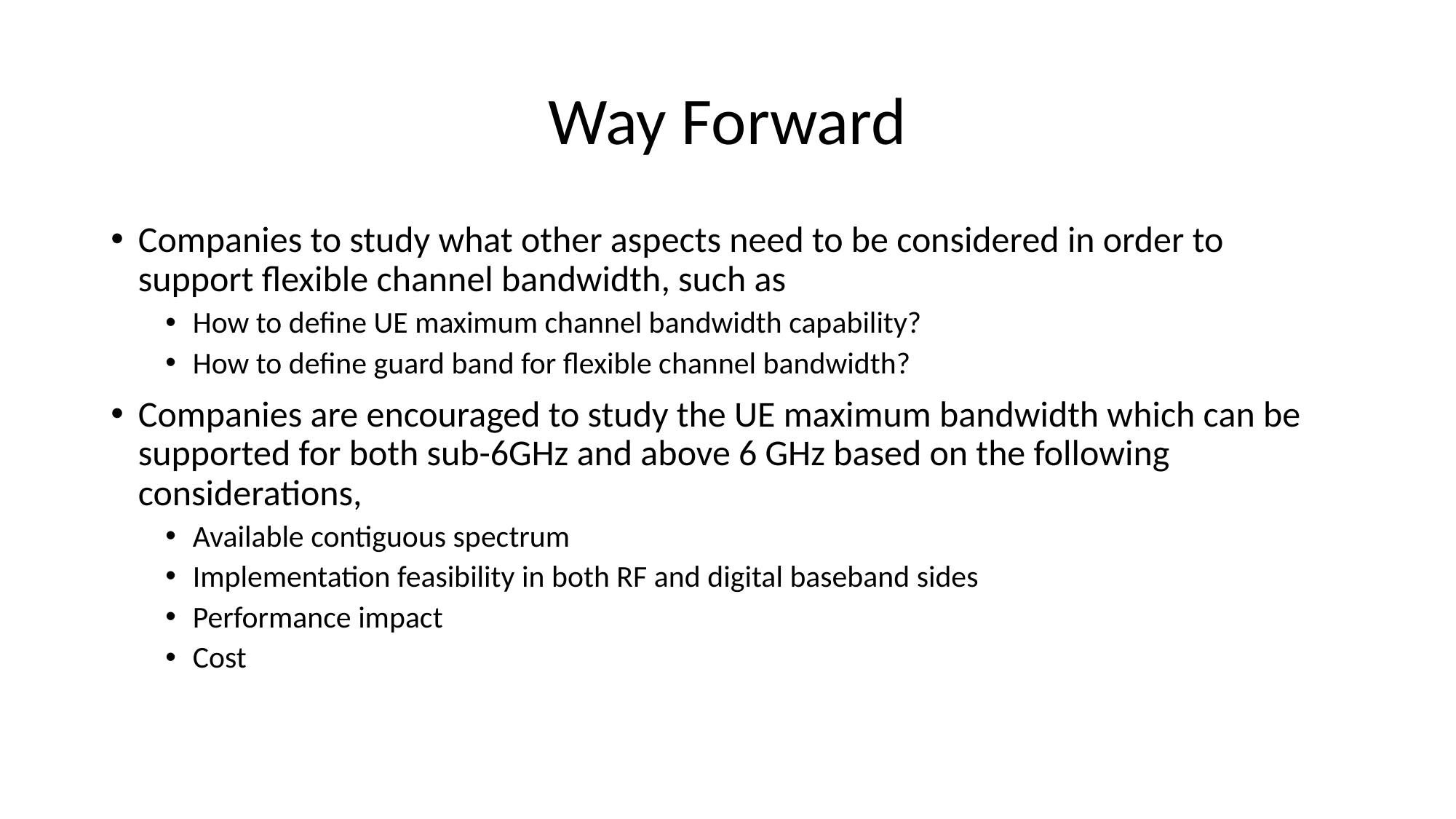

# Way Forward
Companies to study what other aspects need to be considered in order to support flexible channel bandwidth, such as
How to define UE maximum channel bandwidth capability?
How to define guard band for flexible channel bandwidth?
Companies are encouraged to study the UE maximum bandwidth which can be supported for both sub-6GHz and above 6 GHz based on the following considerations,
Available contiguous spectrum
Implementation feasibility in both RF and digital baseband sides
Performance impact
Cost